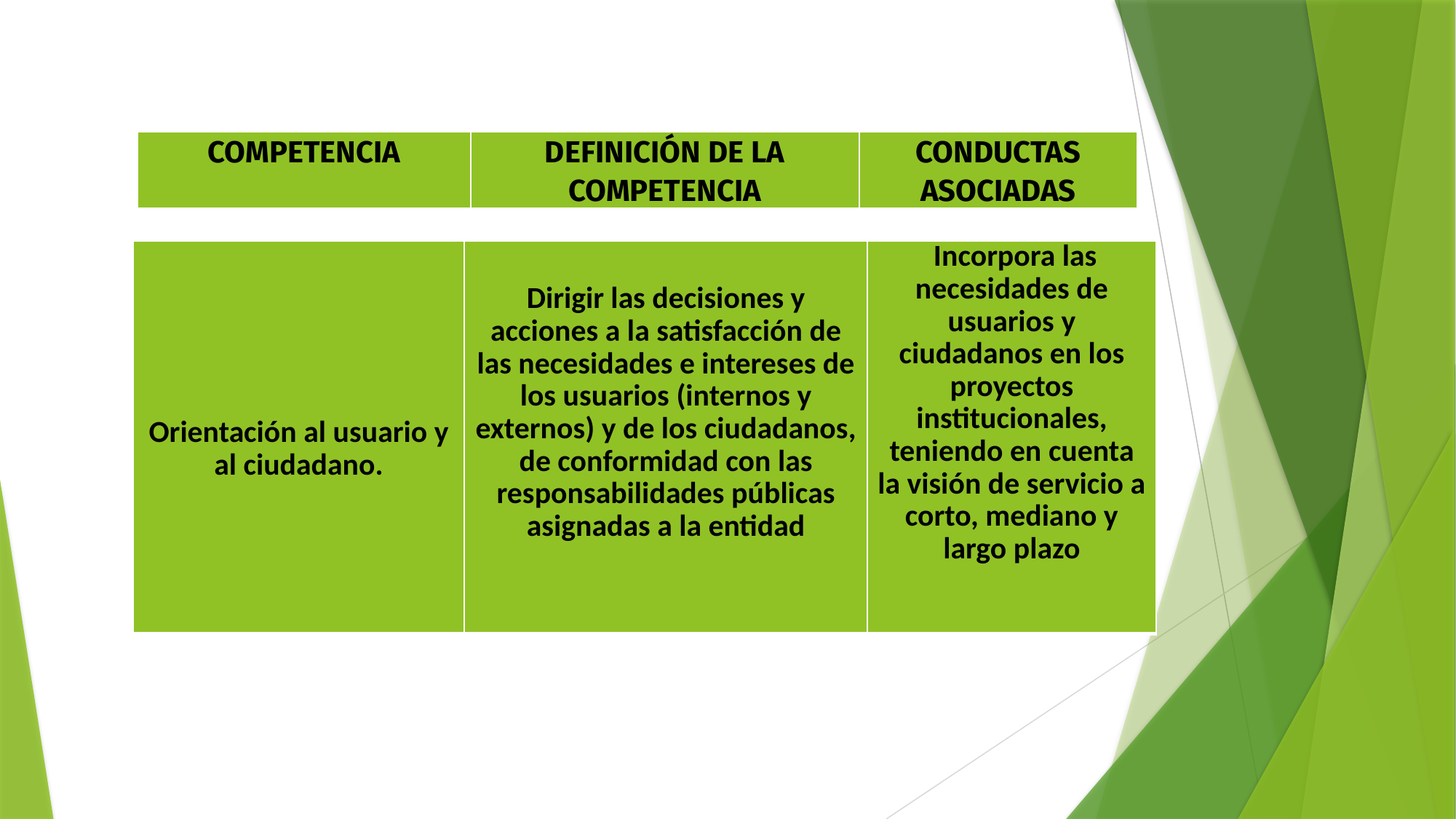

#
| COMPETENCIA | DEFINICIÓN DE LA COMPETENCIA | CONDUCTAS ASOCIADAS |
| --- | --- | --- |
| Orientación al usuario y al ciudadano. | Dirigir las decisiones y acciones a la satisfacción de las necesidades e intereses de los usuarios (internos y externos) y de los ciudadanos, de conformidad con las responsabilidades públicas asignadas a la entidad | Incorpora las necesidades de usuarios y ciudadanos en los proyectos institucionales, teniendo en cuenta la visión de servicio a corto, mediano y largo plazo |
| --- | --- | --- |